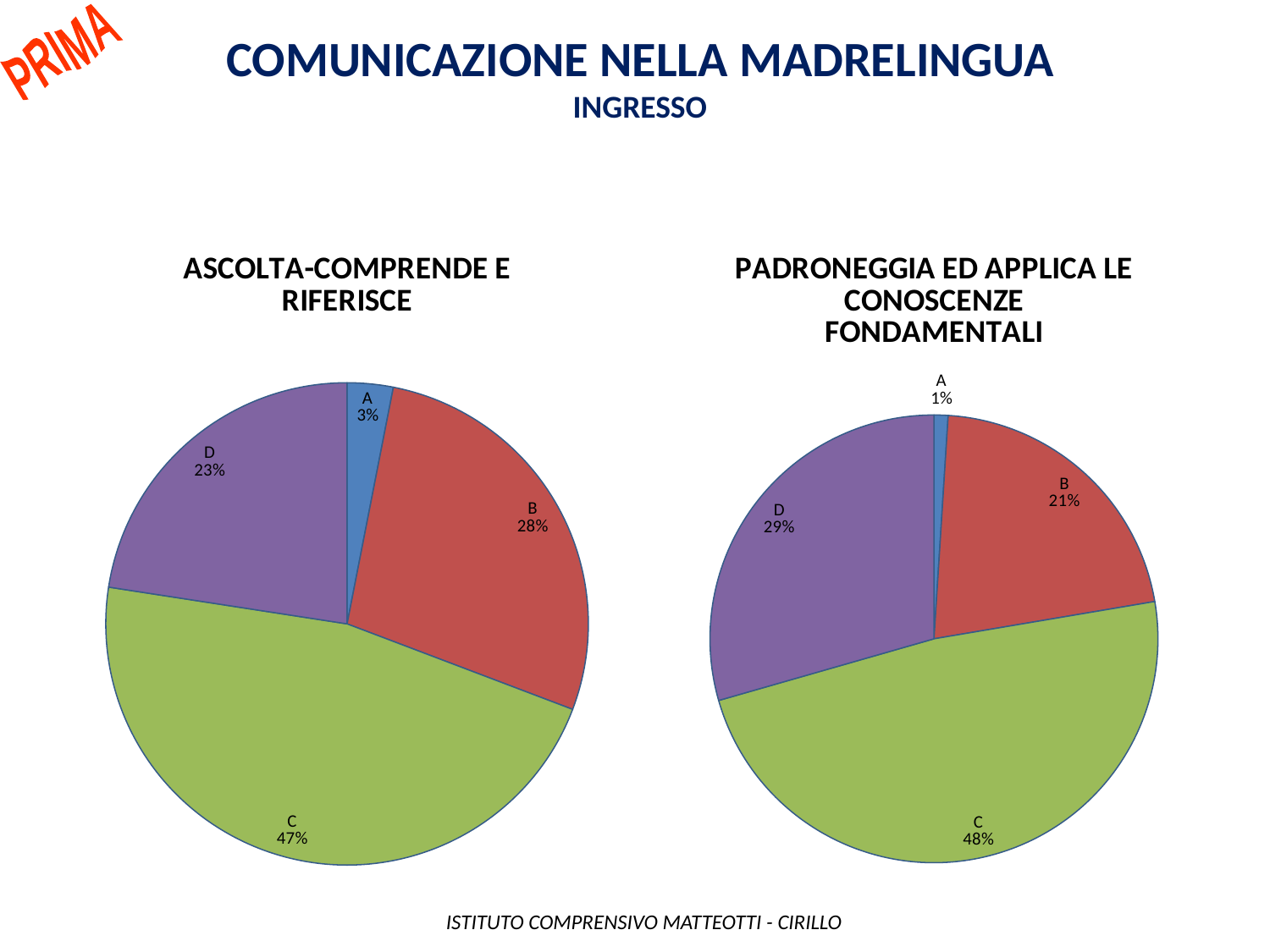

Comunicazione nella madrelingua
INGRESSO
PRIMA

### Chart: ASCOLTA-COMPRENDE E RIFERISCE

| Category |  |
|---|---|
| A | 6.0 |
| B | 54.0 |
| C | 91.0 |
| D | 44.0 |

### Chart: PADRONEGGIA ED APPLICA LE CONOSCENZE FONDAMENTALI

| Category |  |
|---|---|
| A | 2.0 |
| B | 42.0 |
| C | 95.0 |
| D | 58.0 |
 ISTITUTO COMPRENSIVO MATTEOTTI - CIRILLO